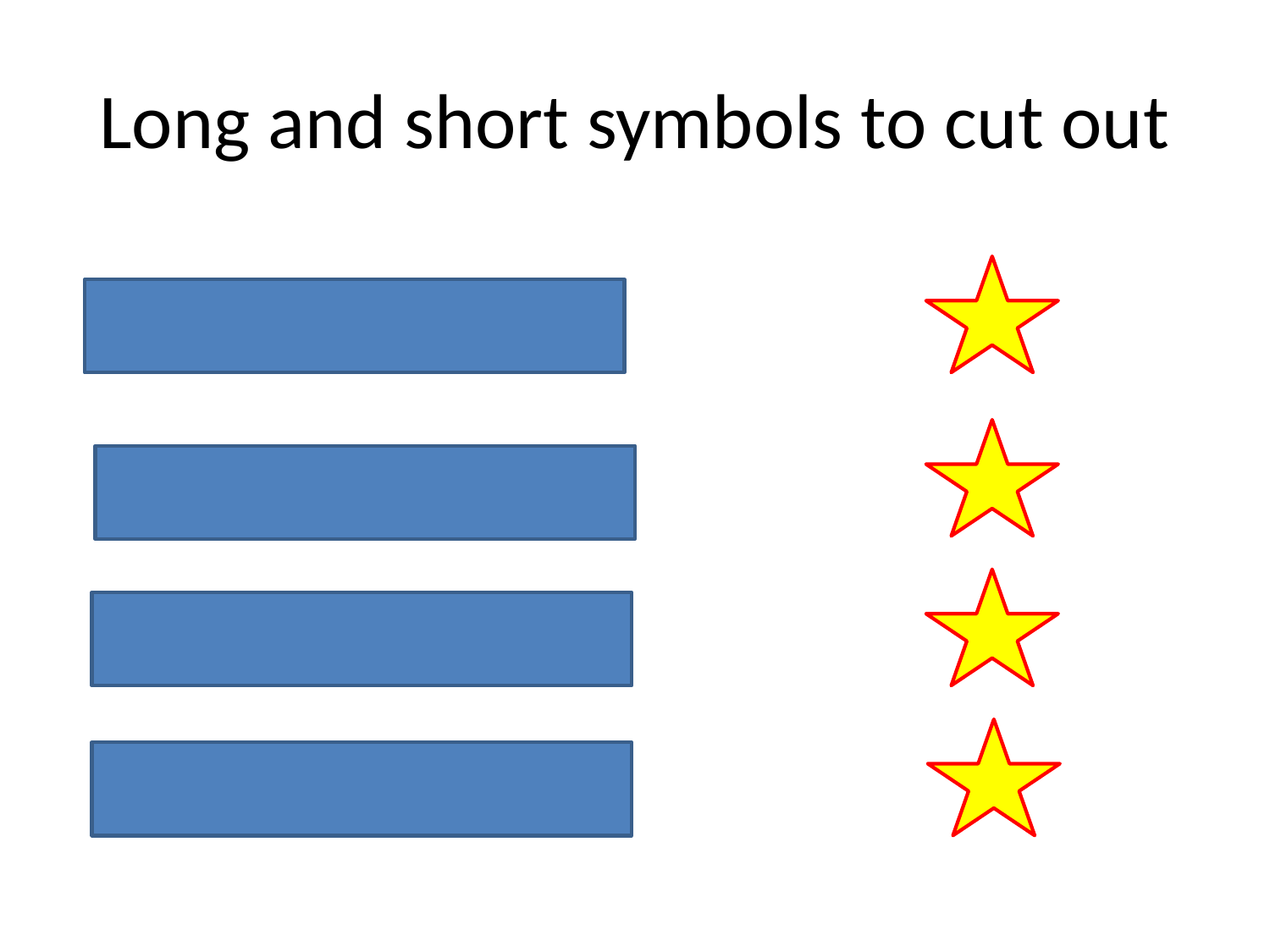

# Long and short symbols to cut out